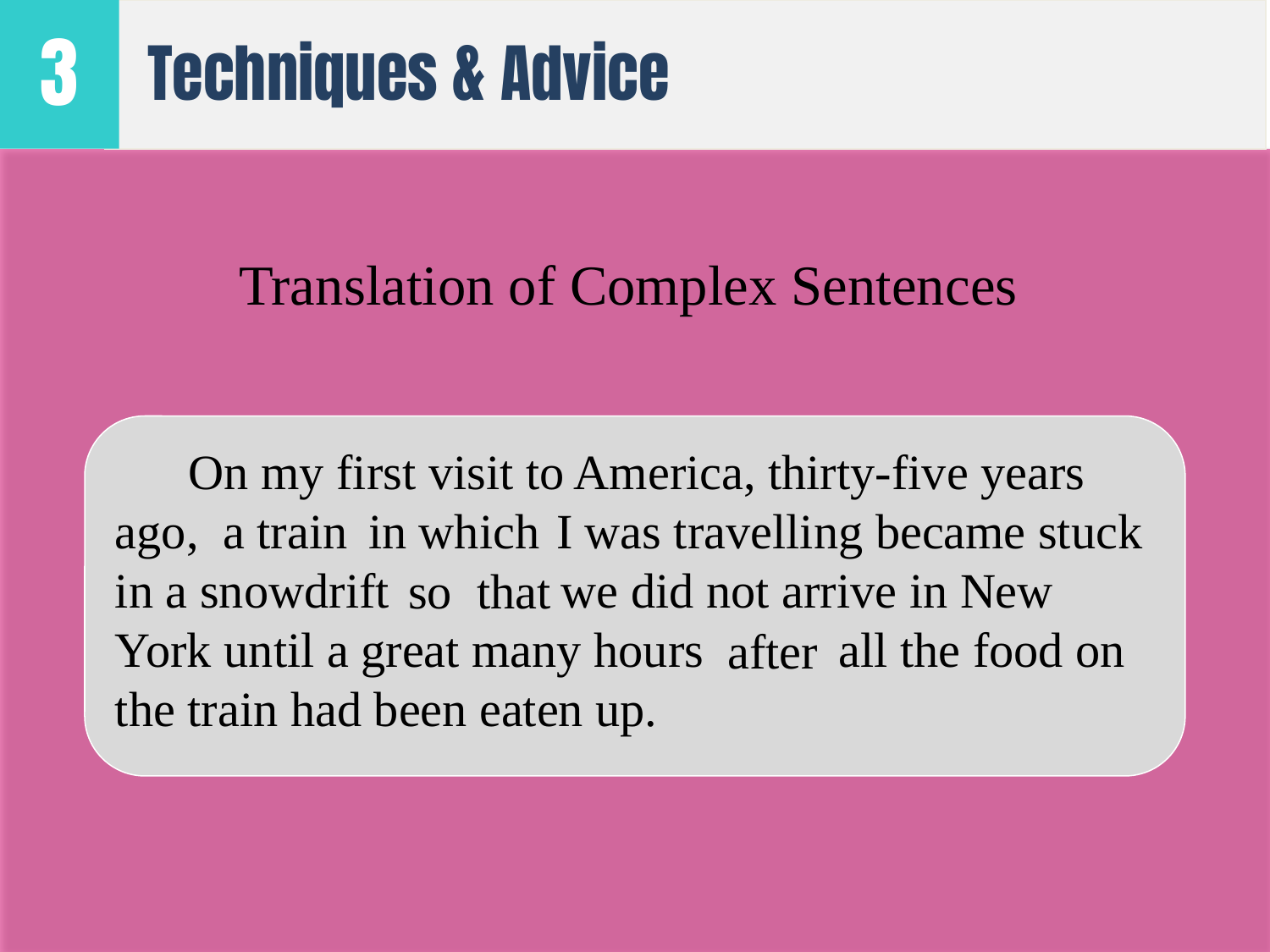

3

# Techniques & Advice

                Translation of Complex Sentences

      On my first visit to America, thirty-five years ago,  a train                 I was travelling became stuck in a snowdrift              we did not arrive in New York until a great many hours           all the food on the train had been eaten up.
in which
so  that
after